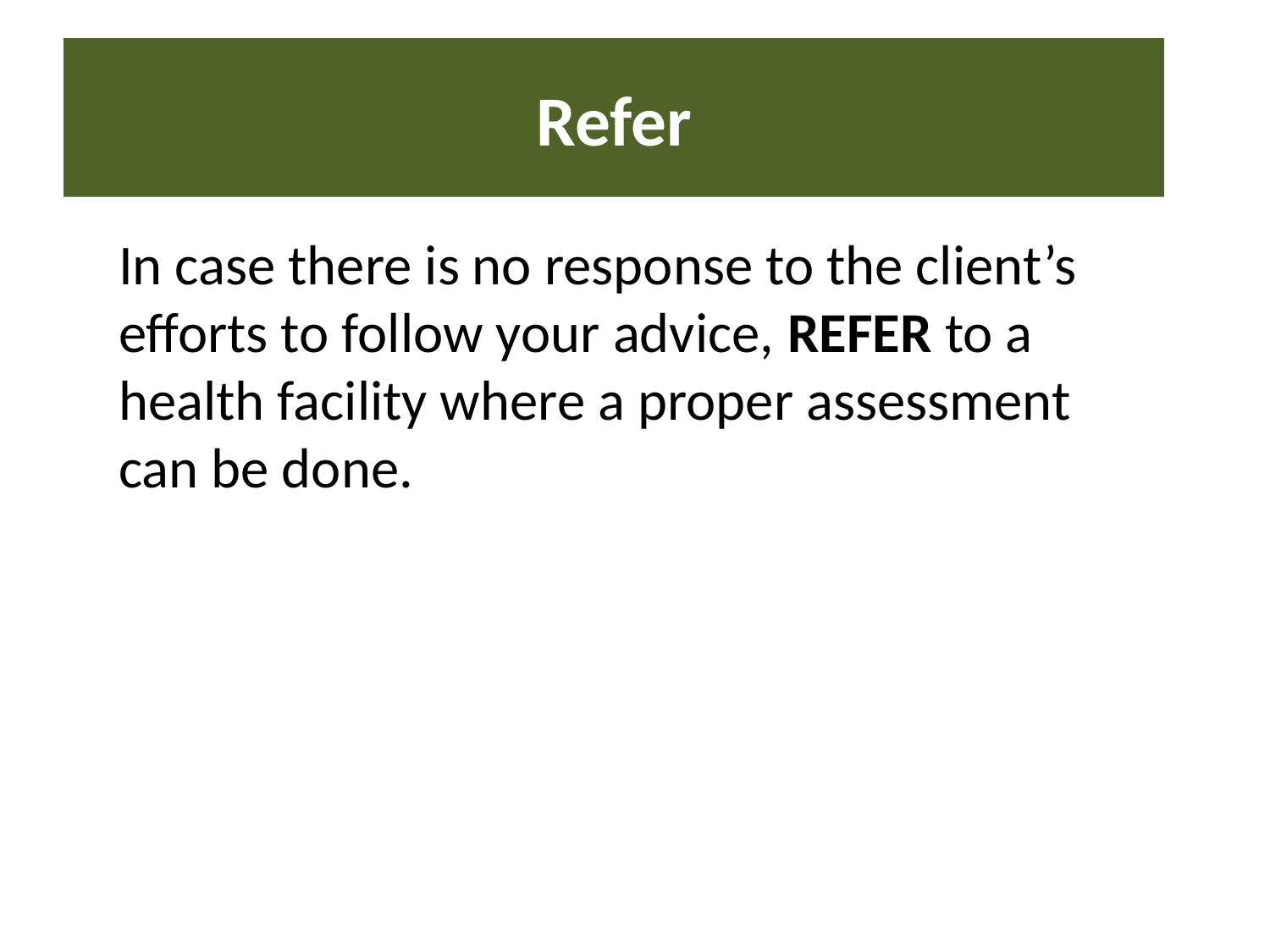

# Refer
In case there is no response to the client’s efforts to follow your advice, REFER to a health facility where a proper assessment can be done.